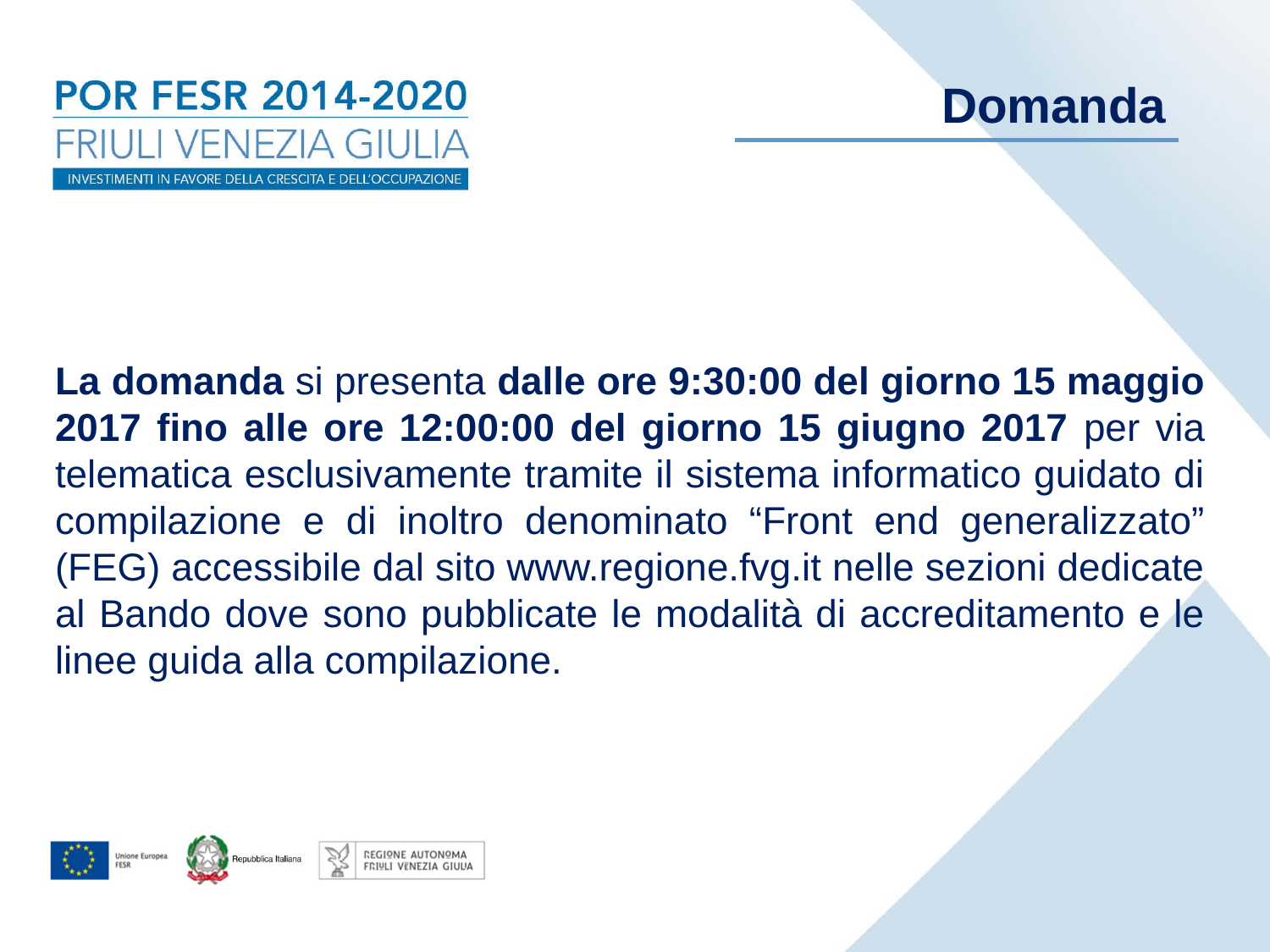

Domanda
La domanda si presenta dalle ore 9:30:00 del giorno 15 maggio 2017 fino alle ore 12:00:00 del giorno 15 giugno 2017 per via telematica esclusivamente tramite il sistema informatico guidato di compilazione e di inoltro denominato “Front end generalizzato” (FEG) accessibile dal sito www.regione.fvg.it nelle sezioni dedicate al Bando dove sono pubblicate le modalità di accreditamento e le linee guida alla compilazione.